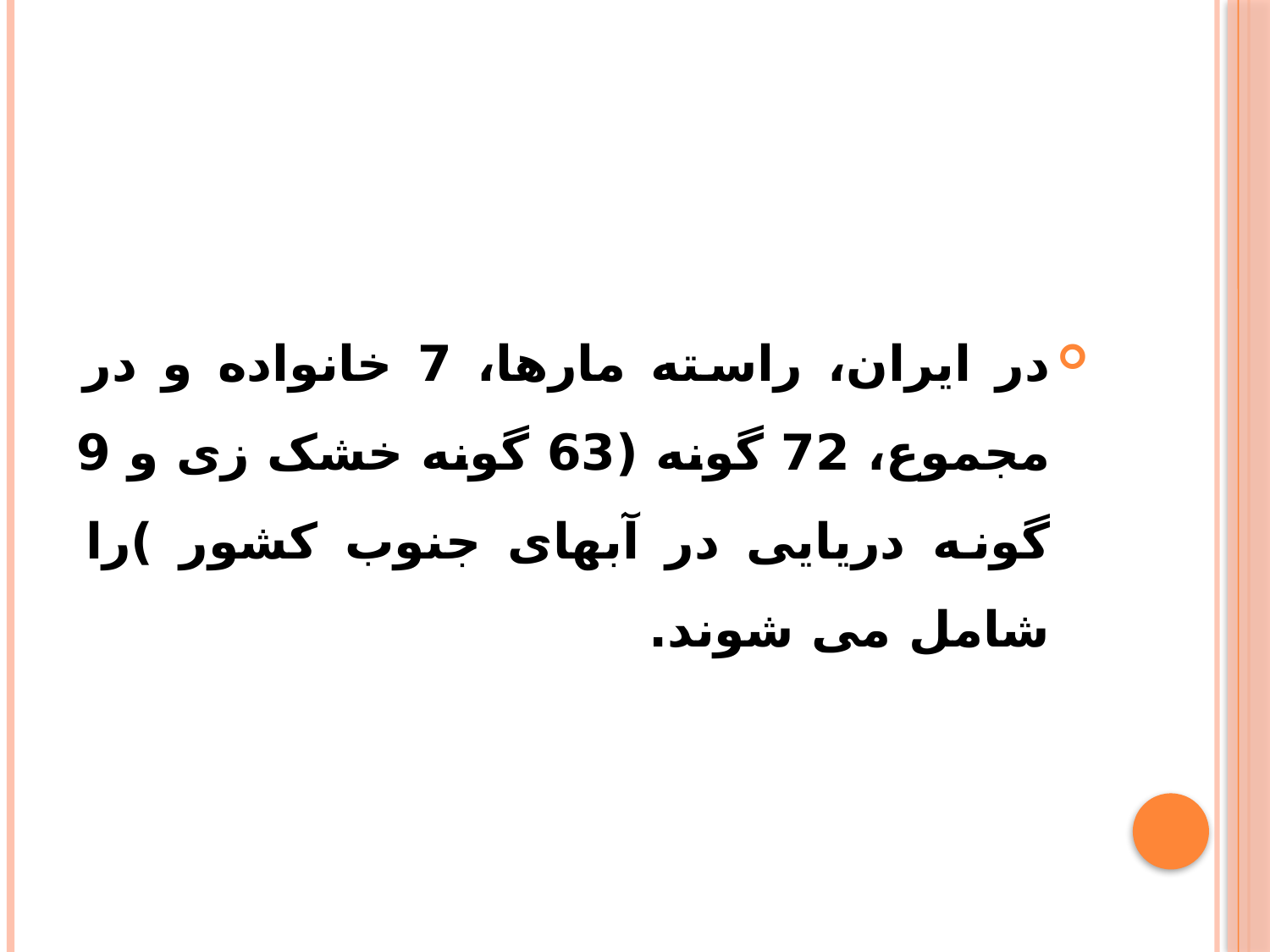

در ایران، راسته مارها، 7 خانواده و در مجموع، 72 گونه (63 گونه خشک زی و 9 گونه دریایی در آبهای جنوب کشور )را شامل می شوند.